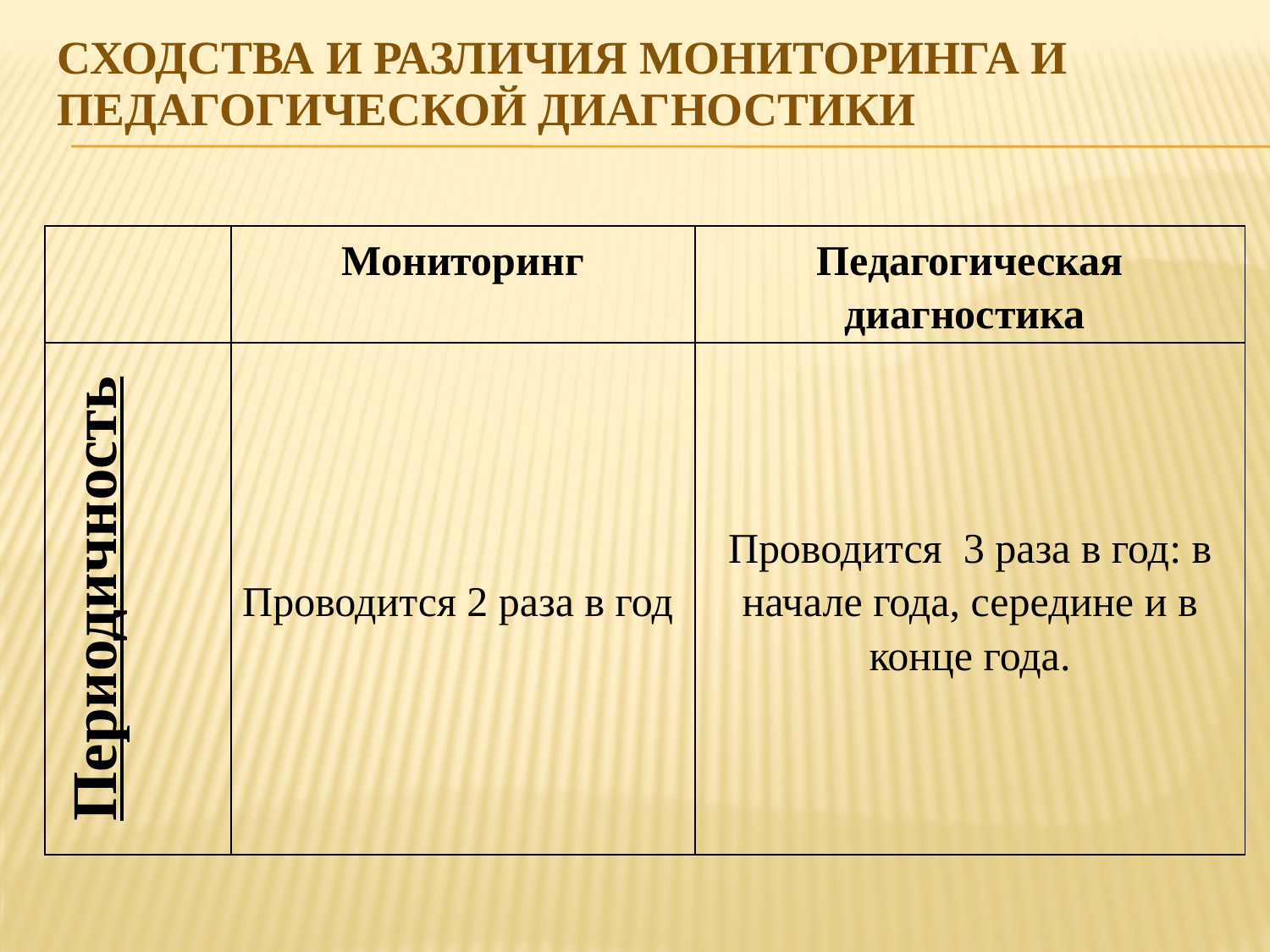

# Сходства и различия мониторинга и педагогической диагностики
|  | Мониторинг | Педагогическая диагностика |
| --- | --- | --- |
| Периодичность | Проводится 2 раза в год | Проводится 3 раза в год: в начале года, середине и в конце года. |